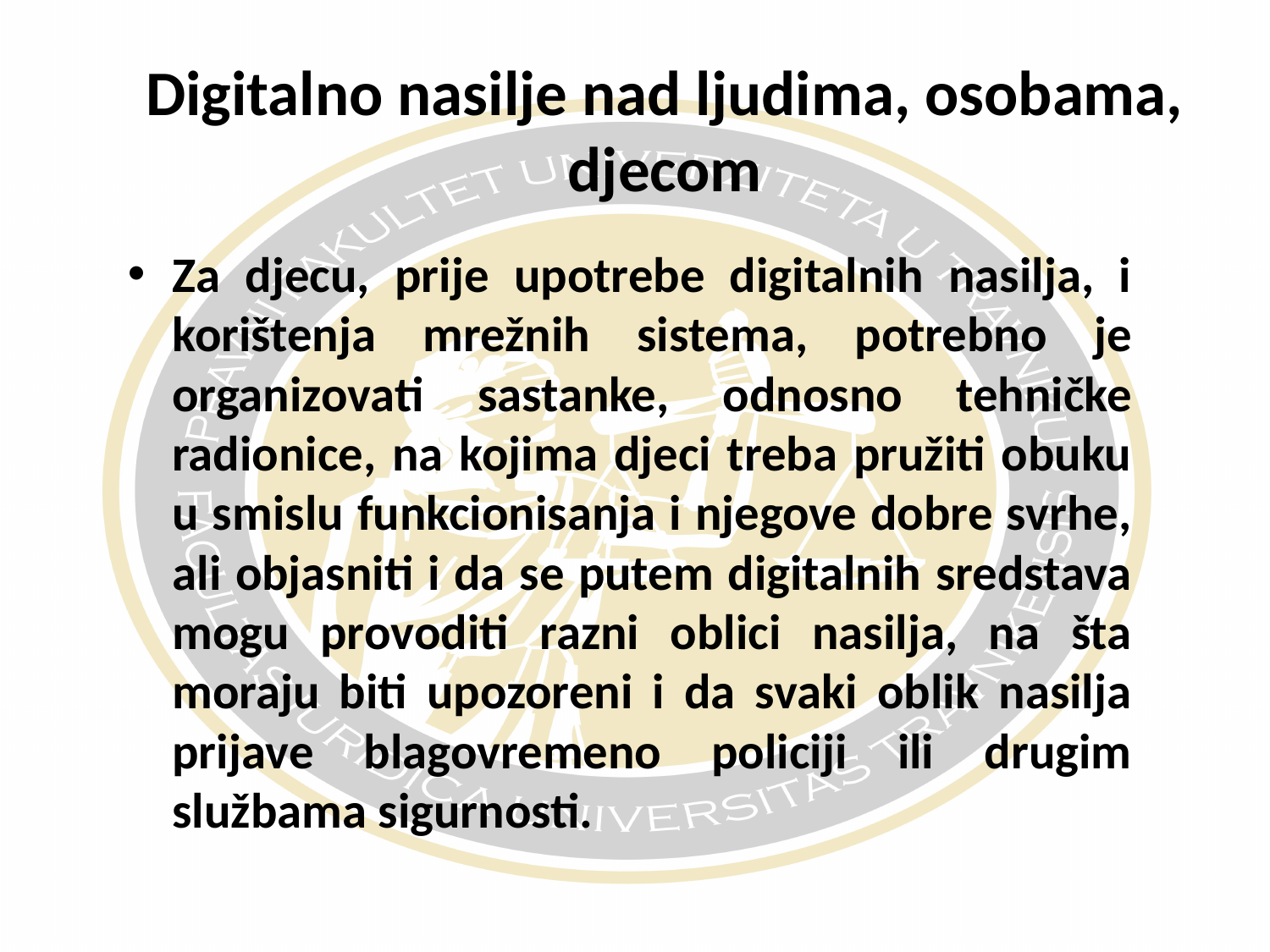

Digitalno nasilje nad ljudima, osobama, djecom
Za djecu, prije upotrebe digitalnih nasilja, i korištenja mrežnih sistema, potrebno je organizovati sastanke, odnosno tehničke radionice, na kojima djeci treba pružiti obuku u smislu funkcionisanja i njegove dobre svrhe, ali objasniti i da se putem digitalnih sredstava mogu provoditi razni oblici nasilja, na šta moraju biti upozoreni i da svaki oblik nasilja prijave blagovremeno policiji ili drugim službama sigurnosti.